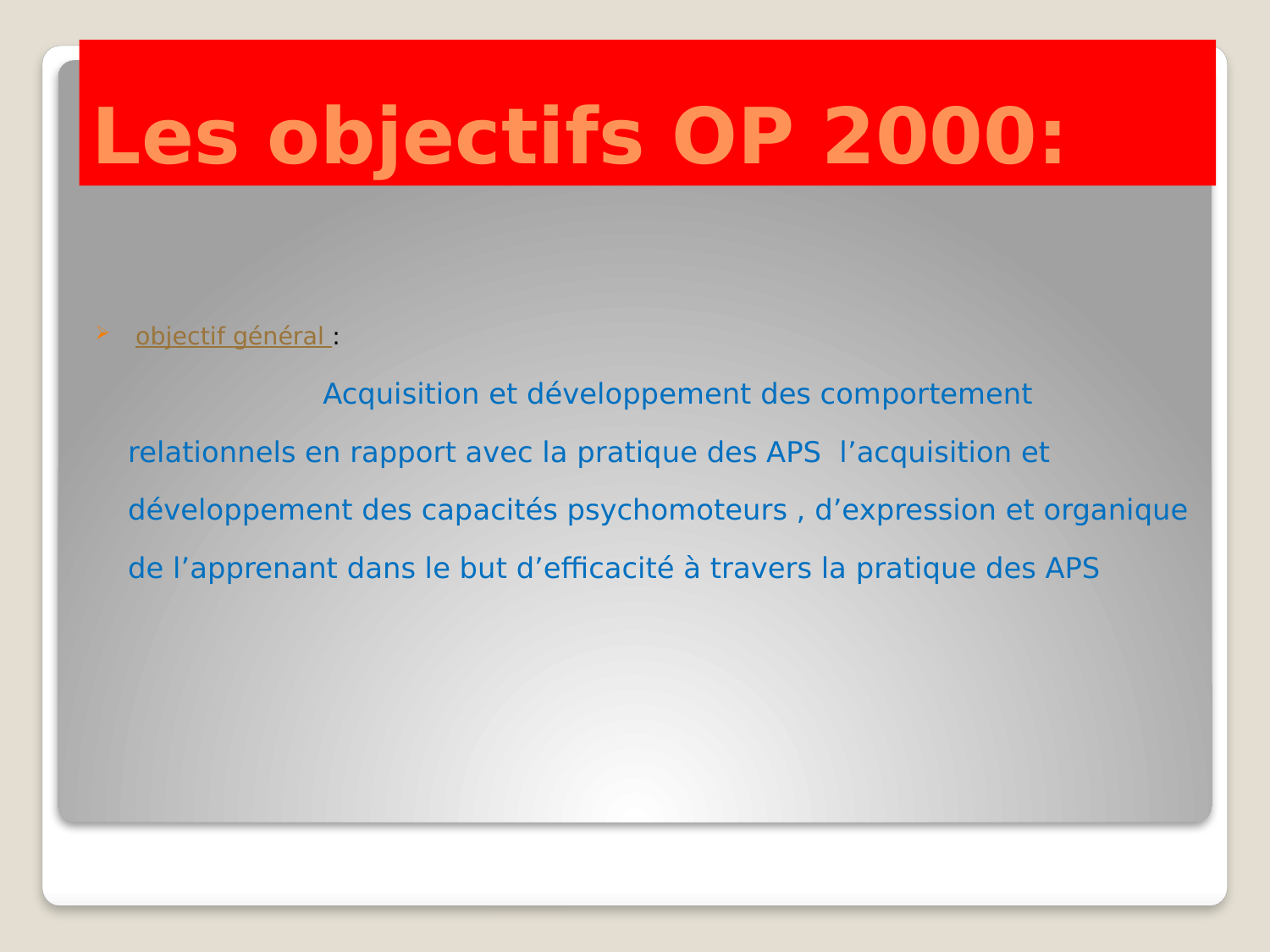

# Les objectifs OP 2000:
 objectif général :
                         Acquisition et développement des comportement relationnels en rapport avec la pratique des APS  l’acquisition et développement des capacités psychomoteurs , d’expression et organique de l’apprenant dans le but d’efficacité à travers la pratique des APS